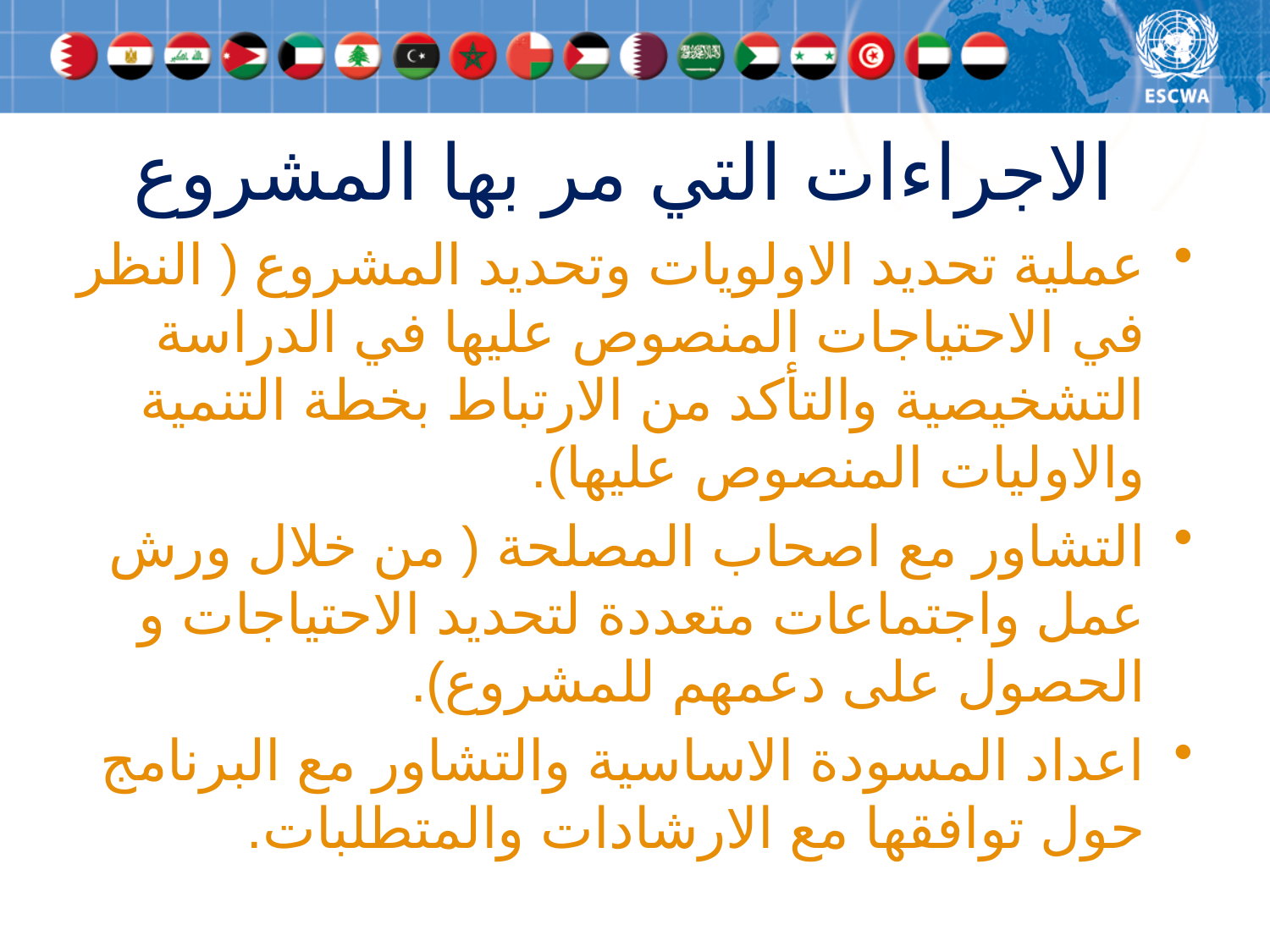

# الاجراءات التي مر بها المشروع
عملية تحديد الاولويات وتحديد المشروع ( النظر في الاحتياجات المنصوص عليها في الدراسة التشخيصية والتأكد من الارتباط بخطة التنمية والاوليات المنصوص عليها).
التشاور مع اصحاب المصلحة ( من خلال ورش عمل واجتماعات متعددة لتحديد الاحتياجات و الحصول على دعمهم للمشروع).
اعداد المسودة الاساسية والتشاور مع البرنامج حول توافقها مع الارشادات والمتطلبات.